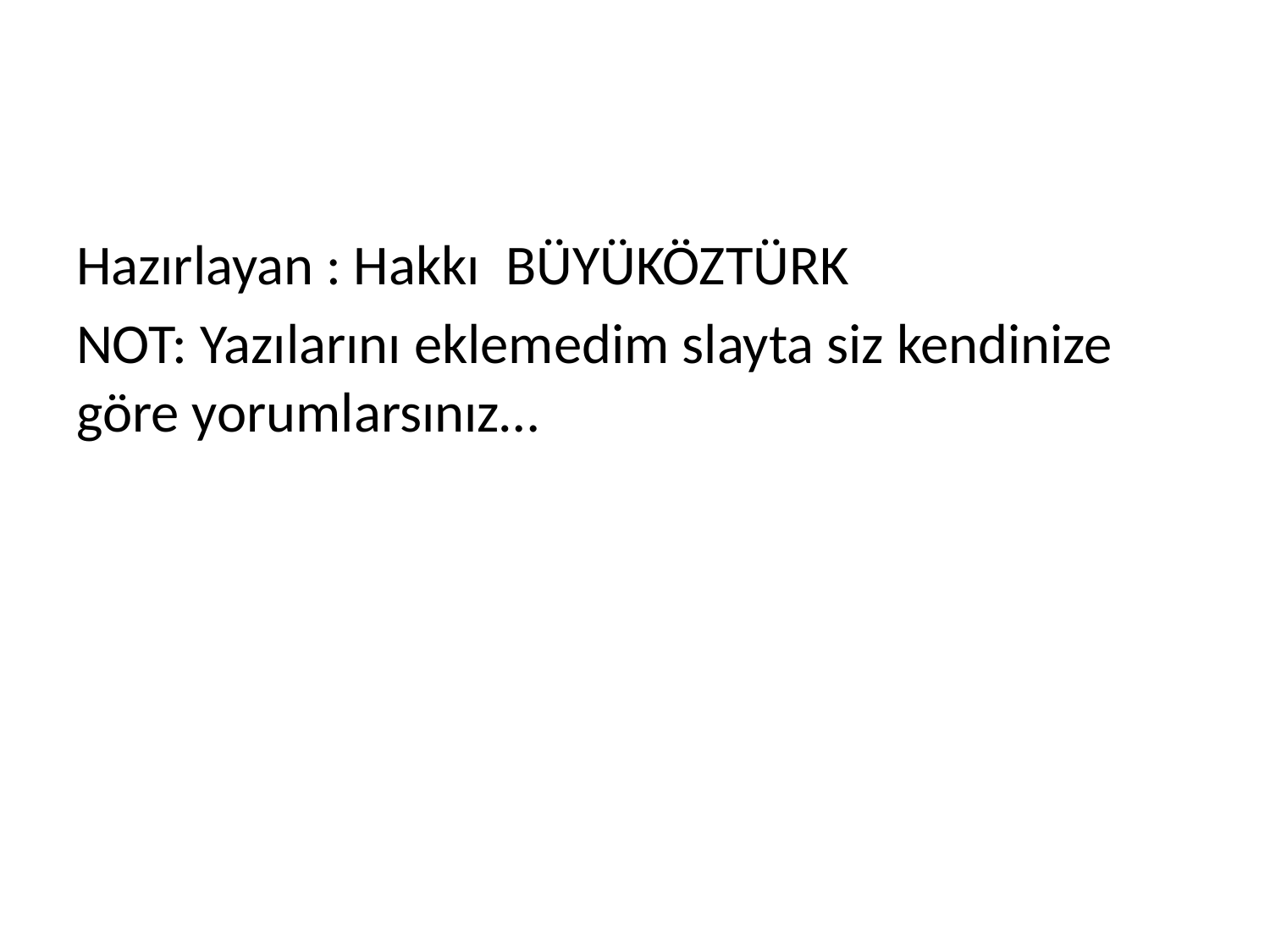

#
Hazırlayan : Hakkı  BÜYÜKÖZTÜRK
NOT: Yazılarını eklemedim slayta siz kendinize göre yorumlarsınız…